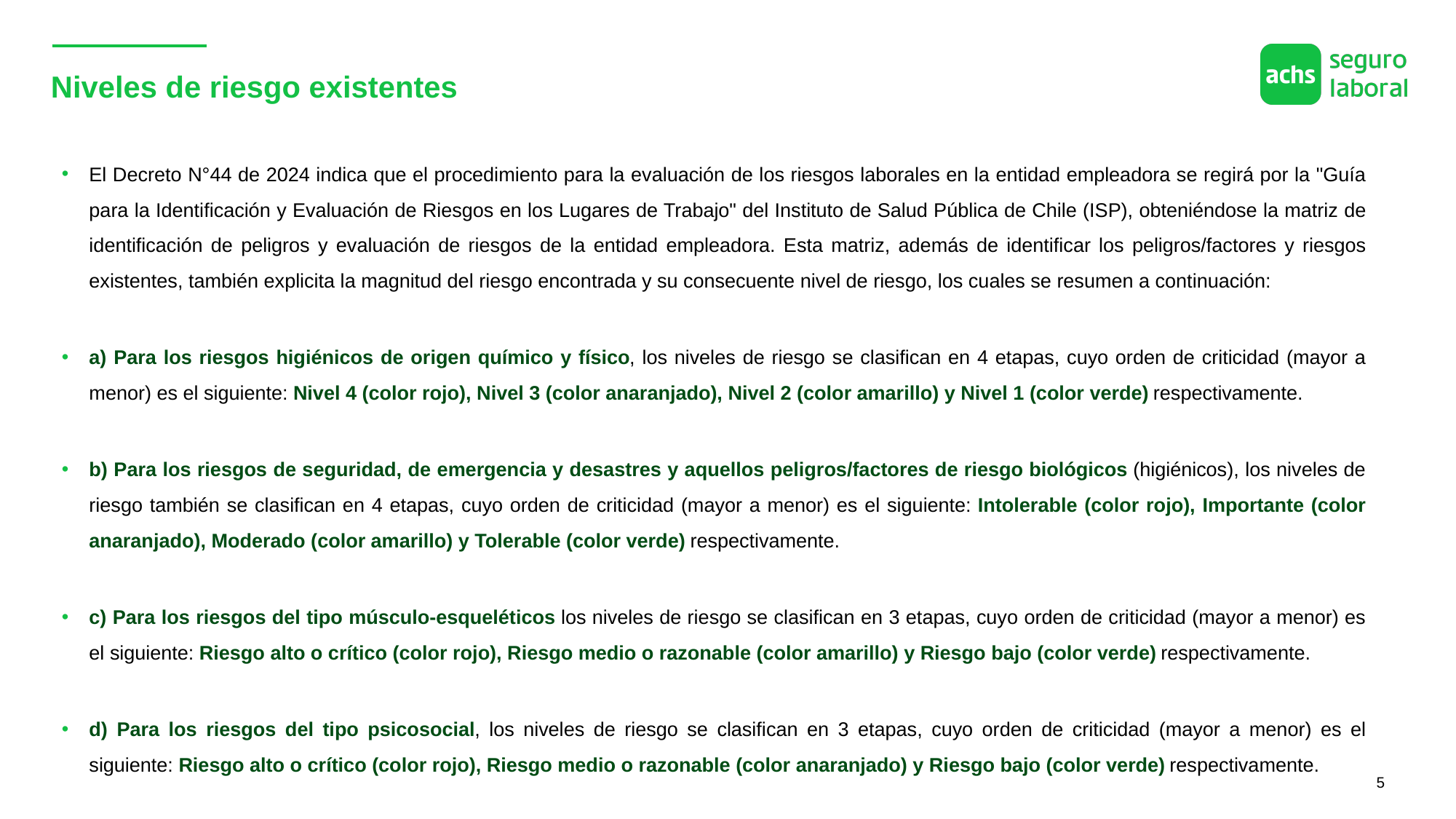

# Niveles de riesgo existentes
El Decreto N°44 de 2024 indica que el procedimiento para la evaluación de los riesgos laborales en la entidad empleadora se regirá por la "Guía para la Identificación y Evaluación de Riesgos en los Lugares de Trabajo" del Instituto de Salud Pública de Chile (ISP), obteniéndose la matriz de identificación de peligros y evaluación de riesgos de la entidad empleadora. Esta matriz, además de identificar los peligros/factores y riesgos existentes, también explicita la magnitud del riesgo encontrada y su consecuente nivel de riesgo, los cuales se resumen a continuación:

a) Para los riesgos higiénicos de origen químico y físico, los niveles de riesgo se clasifican en 4 etapas, cuyo orden de criticidad (mayor a menor) es el siguiente: Nivel 4 (color rojo), Nivel 3 (color anaranjado), Nivel 2 (color amarillo) y Nivel 1 (color verde) respectivamente.

b) Para los riesgos de seguridad, de emergencia y desastres y aquellos peligros/factores de riesgo biológicos (higiénicos), los niveles de riesgo también se clasifican en 4 etapas, cuyo orden de criticidad (mayor a menor) es el siguiente: Intolerable (color rojo), Importante (color anaranjado), Moderado (color amarillo) y Tolerable (color verde) respectivamente.

c) Para los riesgos del tipo músculo-esqueléticos los niveles de riesgo se clasifican en 3 etapas, cuyo orden de criticidad (mayor a menor) es el siguiente: Riesgo alto o crítico (color rojo), Riesgo medio o razonable (color amarillo) y Riesgo bajo (color verde) respectivamente.

d) Para los riesgos del tipo psicosocial, los niveles de riesgo se clasifican en 3 etapas, cuyo orden de criticidad (mayor a menor) es el siguiente: Riesgo alto o crítico (color rojo), Riesgo medio o razonable (color anaranjado) y Riesgo bajo (color verde) respectivamente.
5